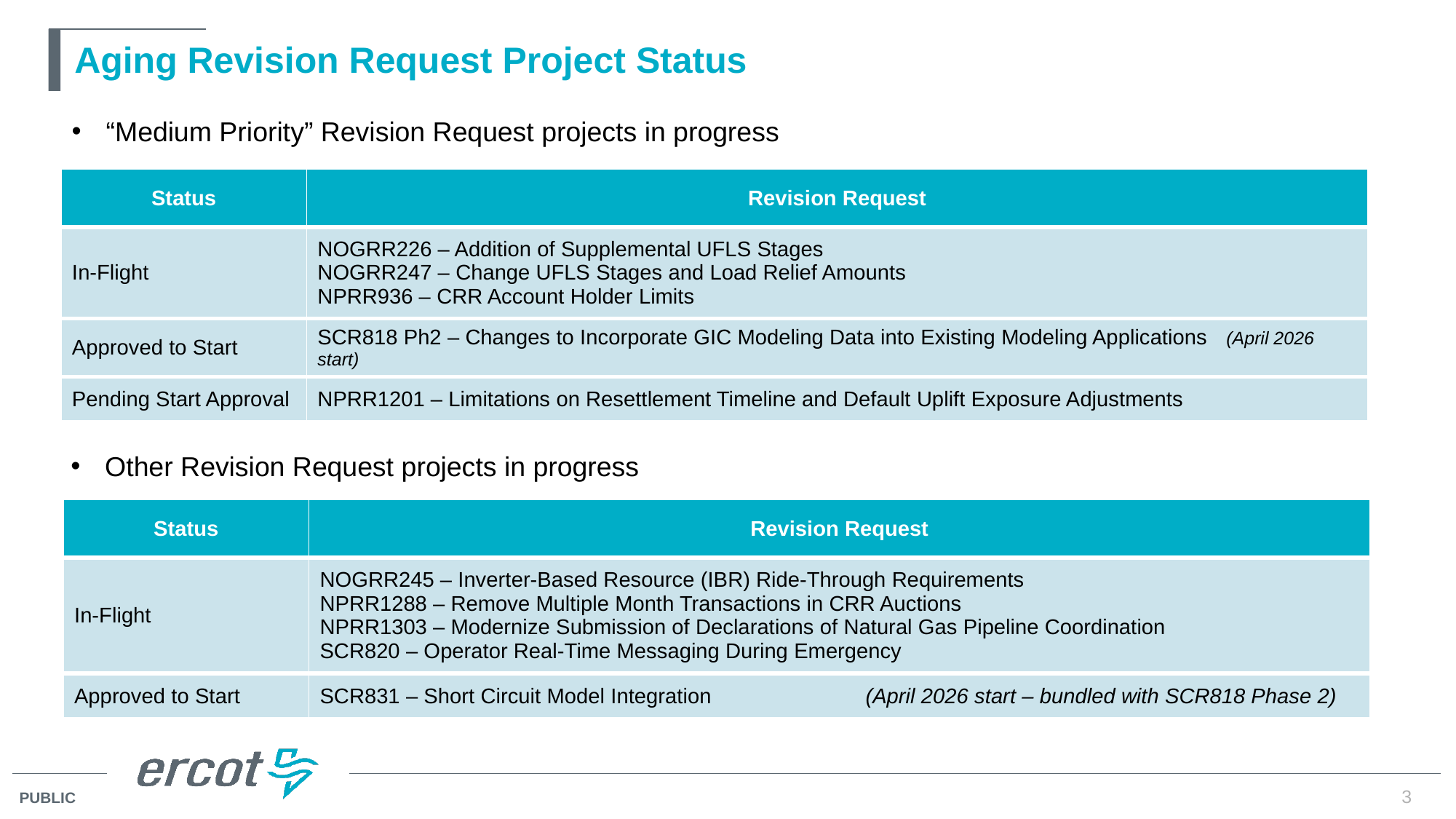

# Aging Revision Request Project Status
“Medium Priority” Revision Request projects in progress
| Status | Revision Request |
| --- | --- |
| In-Flight | NOGRR226 – Addition of Supplemental UFLS Stages NOGRR247 – Change UFLS Stages and Load Relief Amounts NPRR936 – CRR Account Holder Limits |
| Approved to Start | SCR818 Ph2 – Changes to Incorporate GIC Modeling Data into Existing Modeling Applications (April 2026 start) |
| Pending Start Approval | NPRR1201 – Limitations on Resettlement Timeline and Default Uplift Exposure Adjustments |
Other Revision Request projects in progress
| Status | Revision Request |
| --- | --- |
| In-Flight | NOGRR245 – Inverter-Based Resource (IBR) Ride-Through Requirements NPRR1288 – Remove Multiple Month Transactions in CRR Auctions NPRR1303 – Modernize Submission of Declarations of Natural Gas Pipeline Coordination SCR820 – Operator Real-Time Messaging During Emergency |
| Approved to Start | SCR831 – Short Circuit Model Integration (April 2026 start – bundled with SCR818 Phase 2) |
3